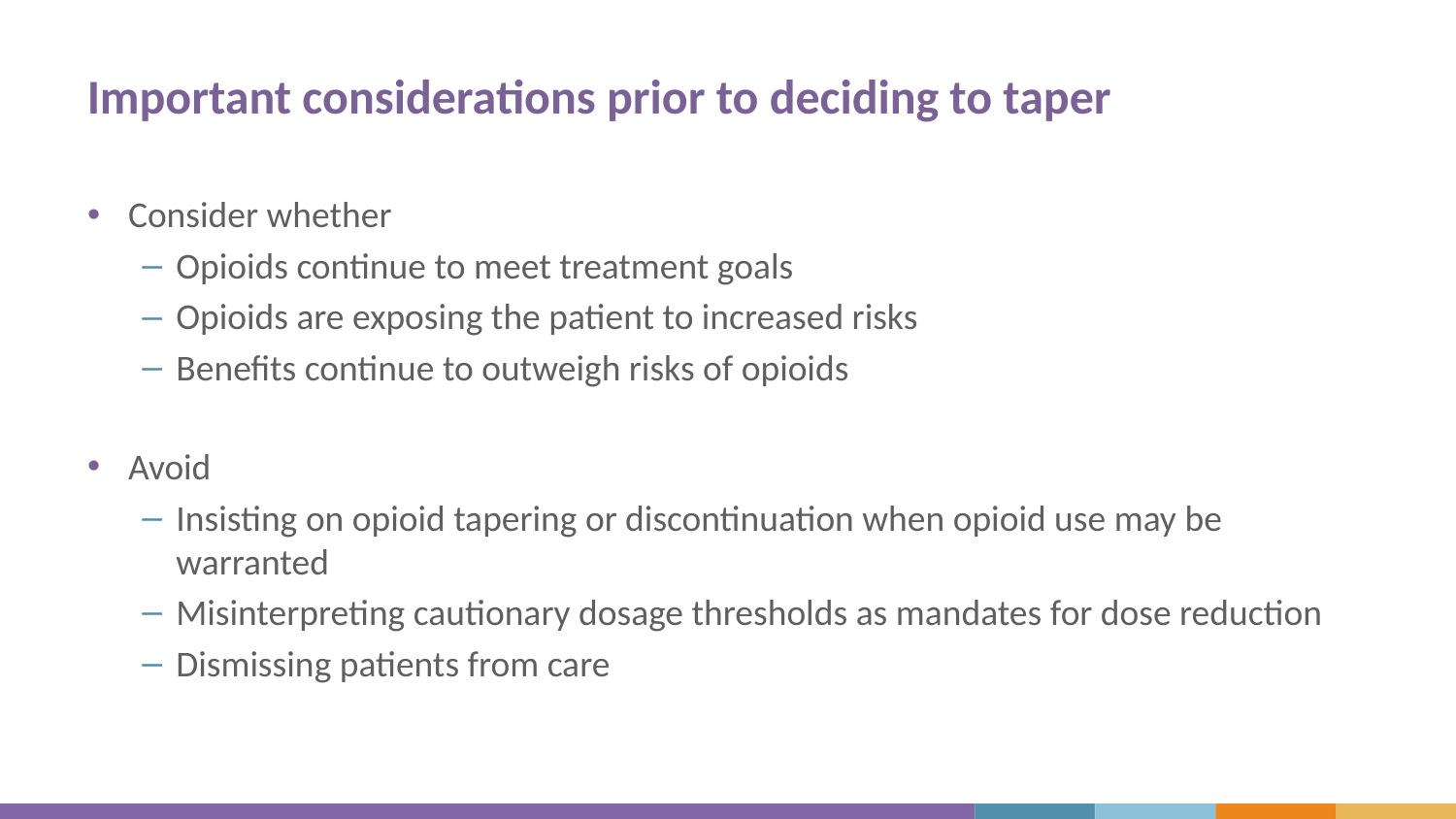

# Important considerations prior to deciding to taper
Consider whether
Opioids continue to meet treatment goals
Opioids are exposing the patient to increased risks
Benefits continue to outweigh risks of opioids

Avoid
Insisting on opioid tapering or discontinuation when opioid use may be warranted
Misinterpreting cautionary dosage thresholds as mandates for dose reduction
Dismissing patients from care